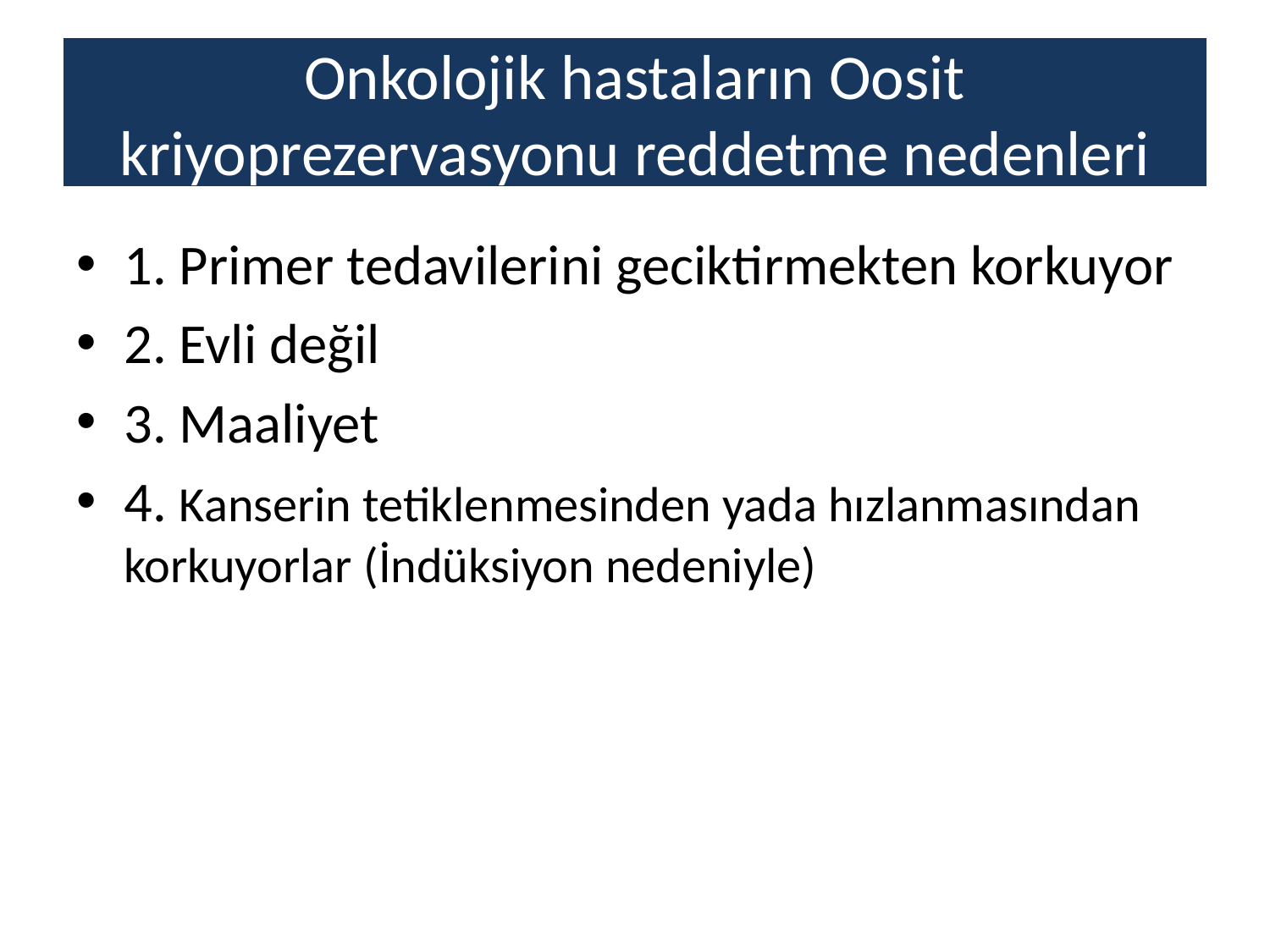

# Onkolojik hastaların Oosit kriyoprezervasyonu reddetme nedenleri
1. Primer tedavilerini geciktirmekten korkuyor
2. Evli değil
3. Maaliyet
4. Kanserin tetiklenmesinden yada hızlanmasından korkuyorlar (İndüksiyon nedeniyle)